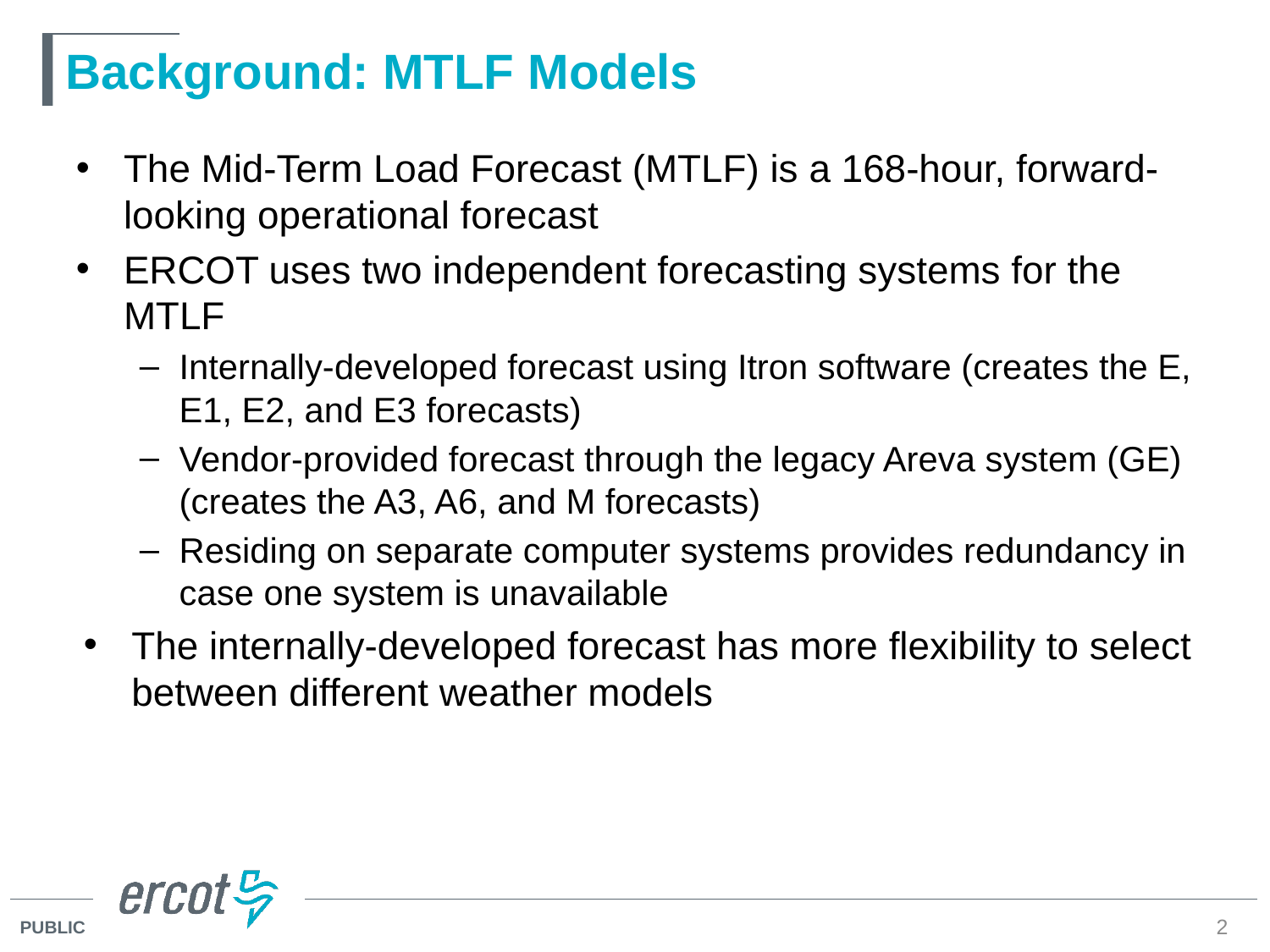

# Background: MTLF Models
The Mid-Term Load Forecast (MTLF) is a 168-hour, forward-looking operational forecast
ERCOT uses two independent forecasting systems for the MTLF
Internally-developed forecast using Itron software (creates the E, E1, E2, and E3 forecasts)
Vendor-provided forecast through the legacy Areva system (GE) (creates the A3, A6, and M forecasts)
Residing on separate computer systems provides redundancy in case one system is unavailable
The internally-developed forecast has more flexibility to select between different weather models

2